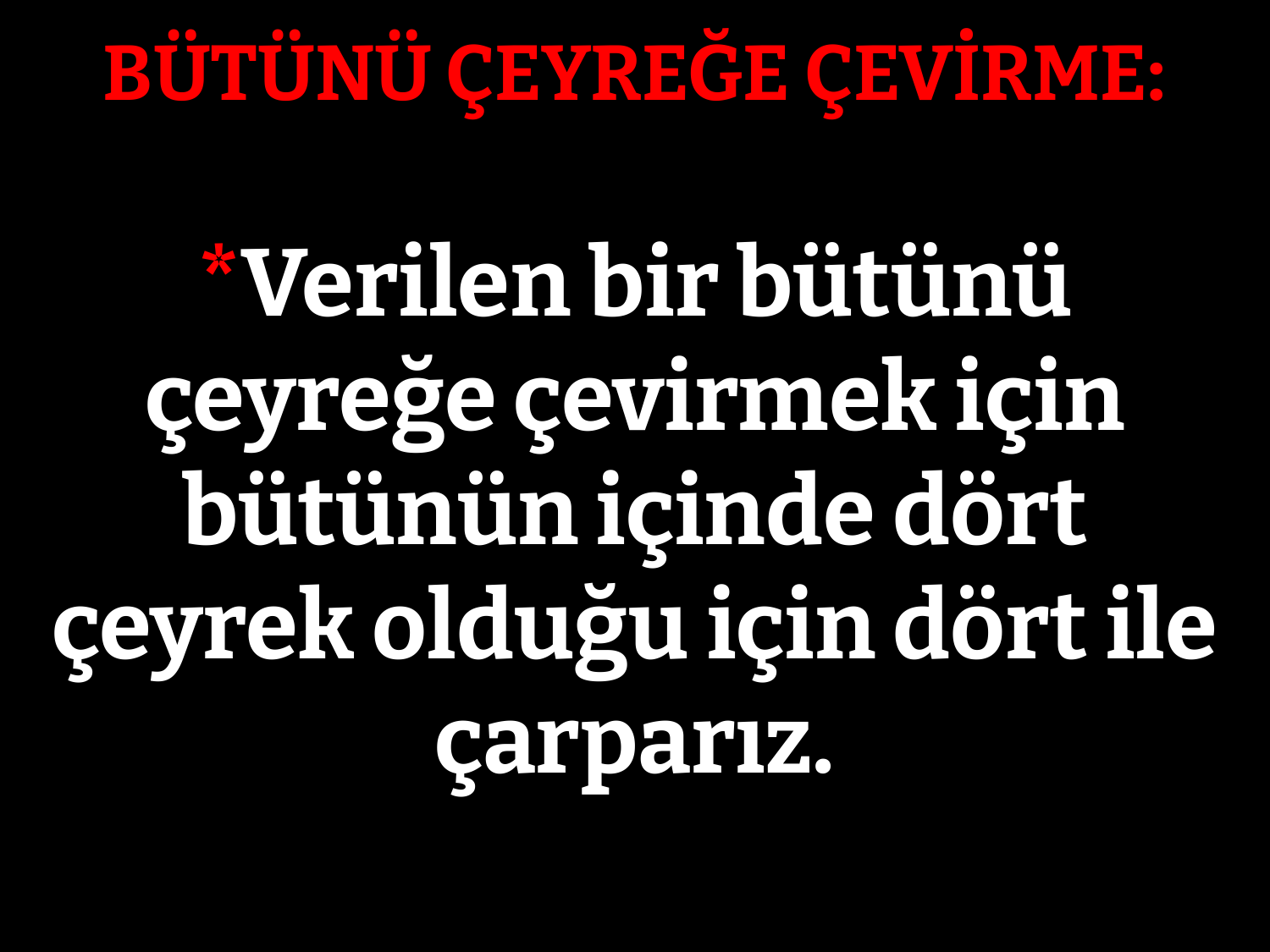

BÜTÜNÜ ÇEYREĞE ÇEVİRME:
*Verilen bir bütünü çeyreğe çevirmek için bütünün içinde dört çeyrek olduğu için dört ile çarparız.